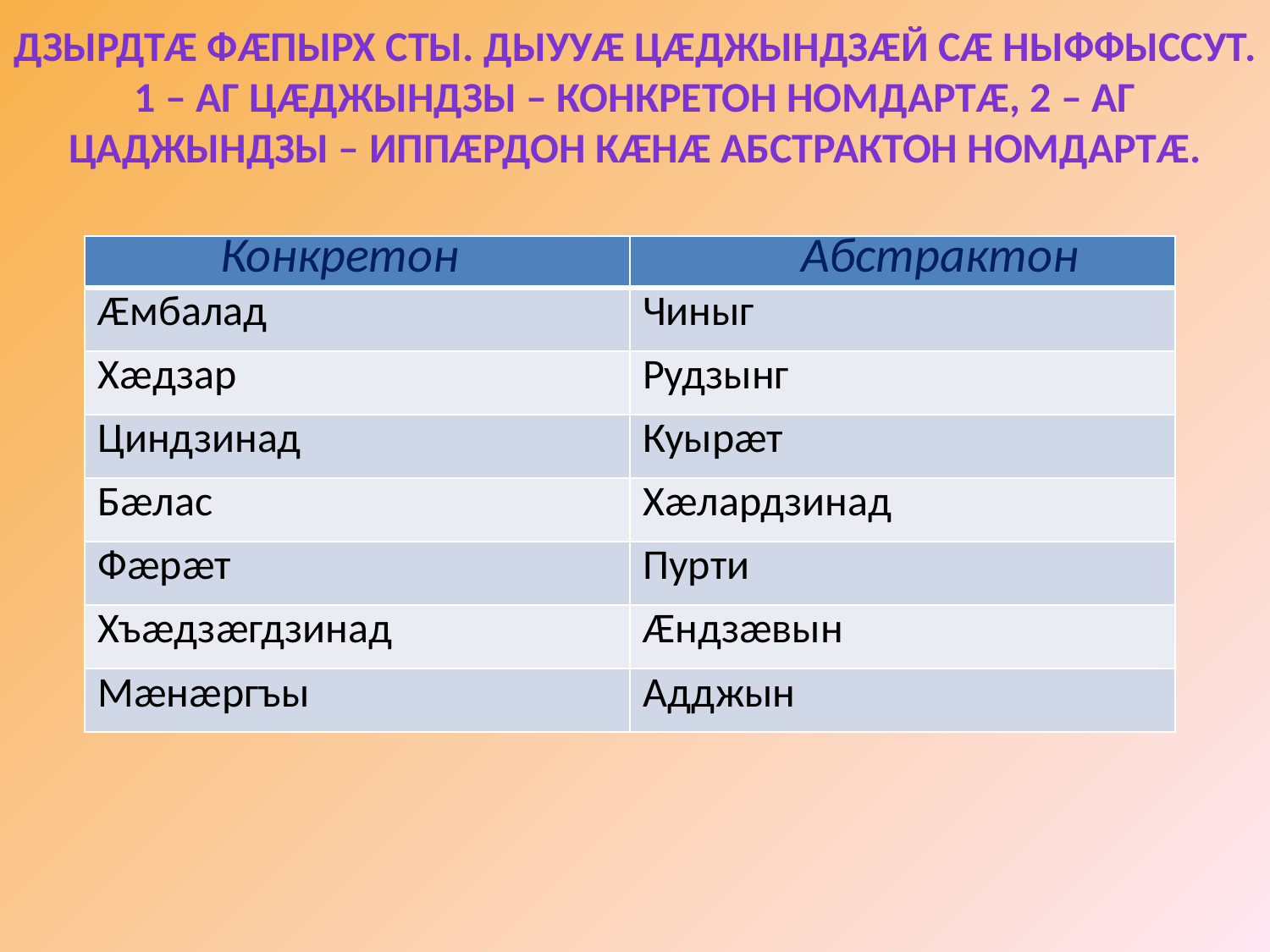

Дзырдтæ фæпырх сты. Дыууæ цæджындзæй сæ ныффыссут. 1 – аг цæджындзы – конкретон номдартæ, 2 – аг цаджындзы – иппæрдон кæнæ абстрактон номдартæ.

Конкретон
Абстрактон
|  |  |
| --- | --- |
| Æмбалад | Чиныг |
| Хæдзар | Рудзынг |
| Циндзинад | Куырæт |
| Бæлас | Хæлардзинад |
| Фæрæт | Пурти |
| Хъæдзæгдзинад | Æндзæвын |
| Мæнæргъы | Адджын |